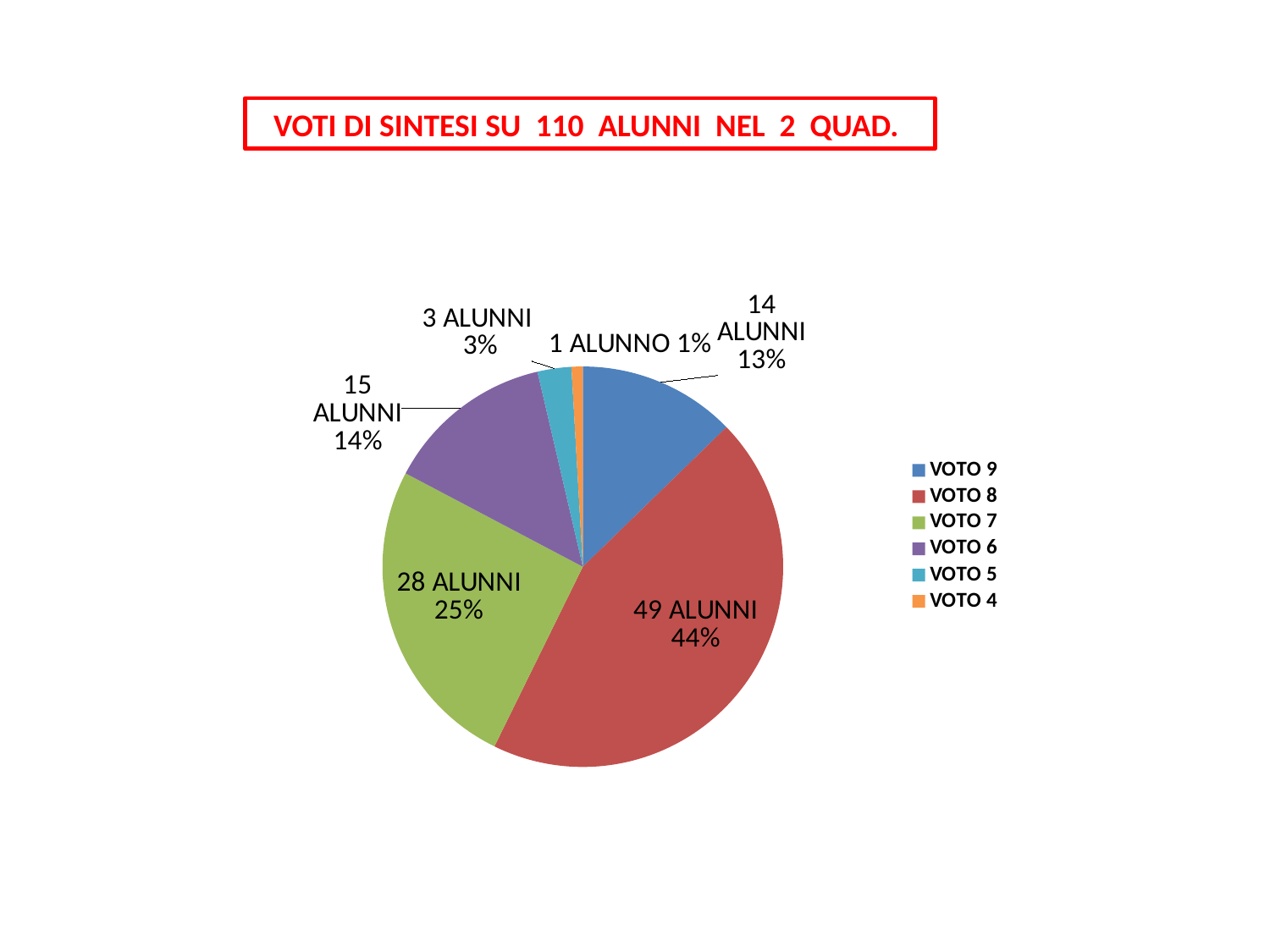

VOTI DI SINTESI SU  110  ALUNNI  NEL  2  QUAD.

### Chart

| Category |  |
|---|---|
| VOTO 9 | 14.0 |
| VOTO 8 | 49.0 |
| VOTO 7 | 28.0 |
| VOTO 6 | 15.0 |
| VOTO 5 | 3.0 |
| VOTO 4 | 1.0 |